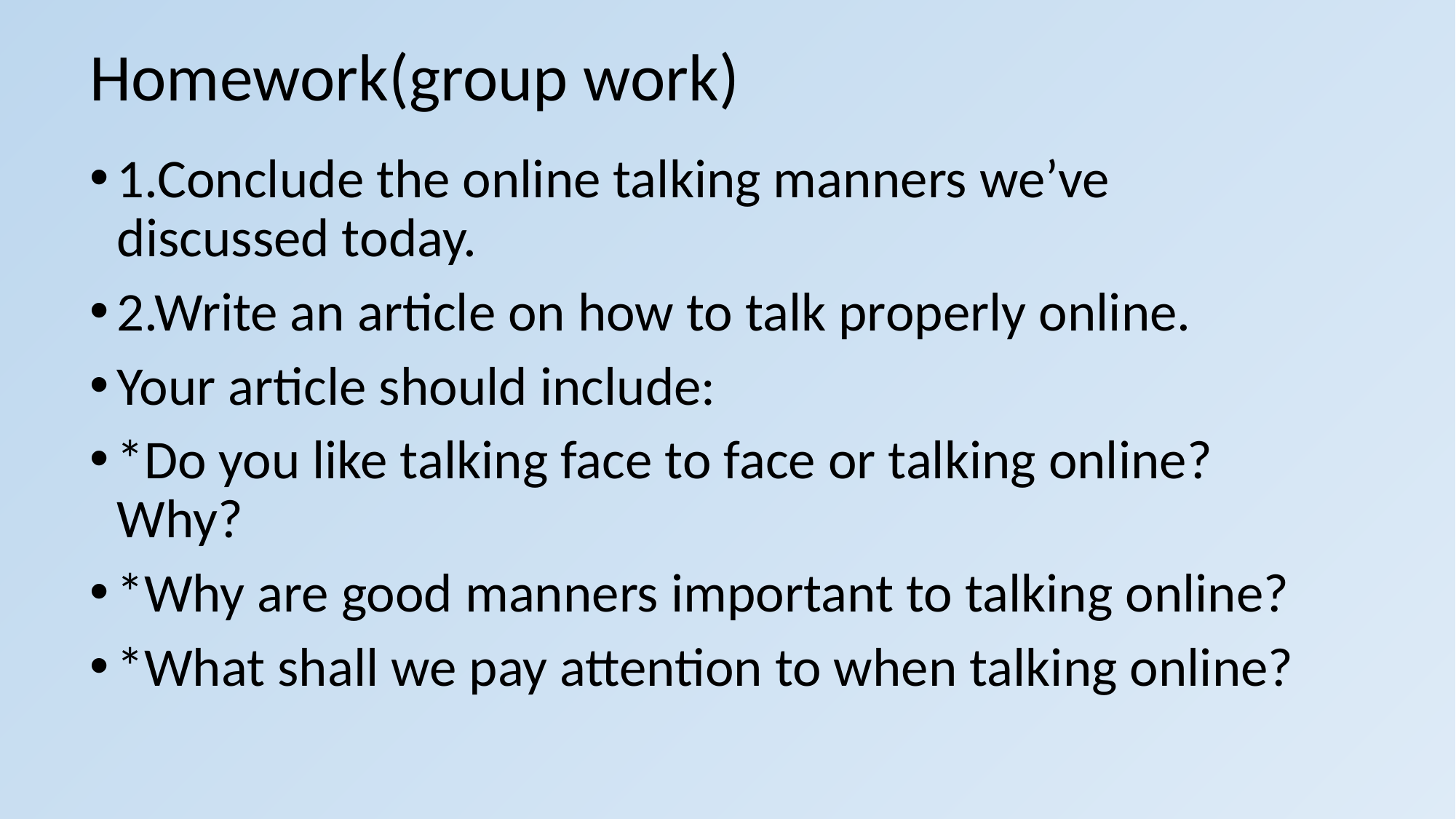

# Homework(group work)
1.Conclude the online talking manners we’ve discussed today.
2.Write an article on how to talk properly online.
Your article should include:
*Do you like talking face to face or talking online? Why?
*Why are good manners important to talking online?
*What shall we pay attention to when talking online?